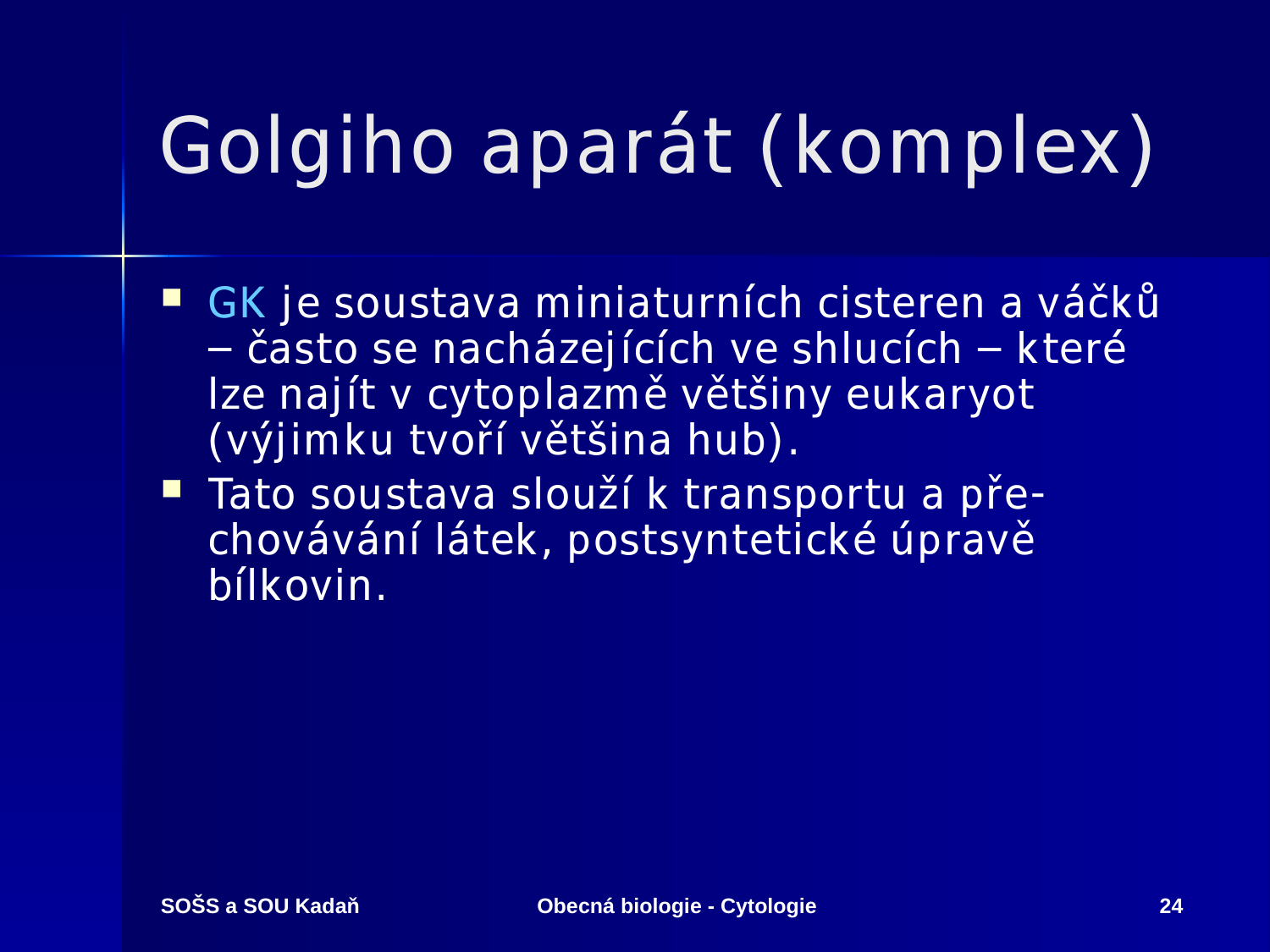

# Golgiho aparát (komplex)
GK je soustava miniaturních cisteren a váčků – často se nacházejících ve shlucích – které lze najít v cytoplazmě většiny eukaryot (výjimku tvoří většina hub).
Tato soustava slouží k transportu a pře-chovávání látek, postsyntetické úpravě bílkovin.
SOŠS a SOU Kadaň
Obecná biologie - Cytologie
24